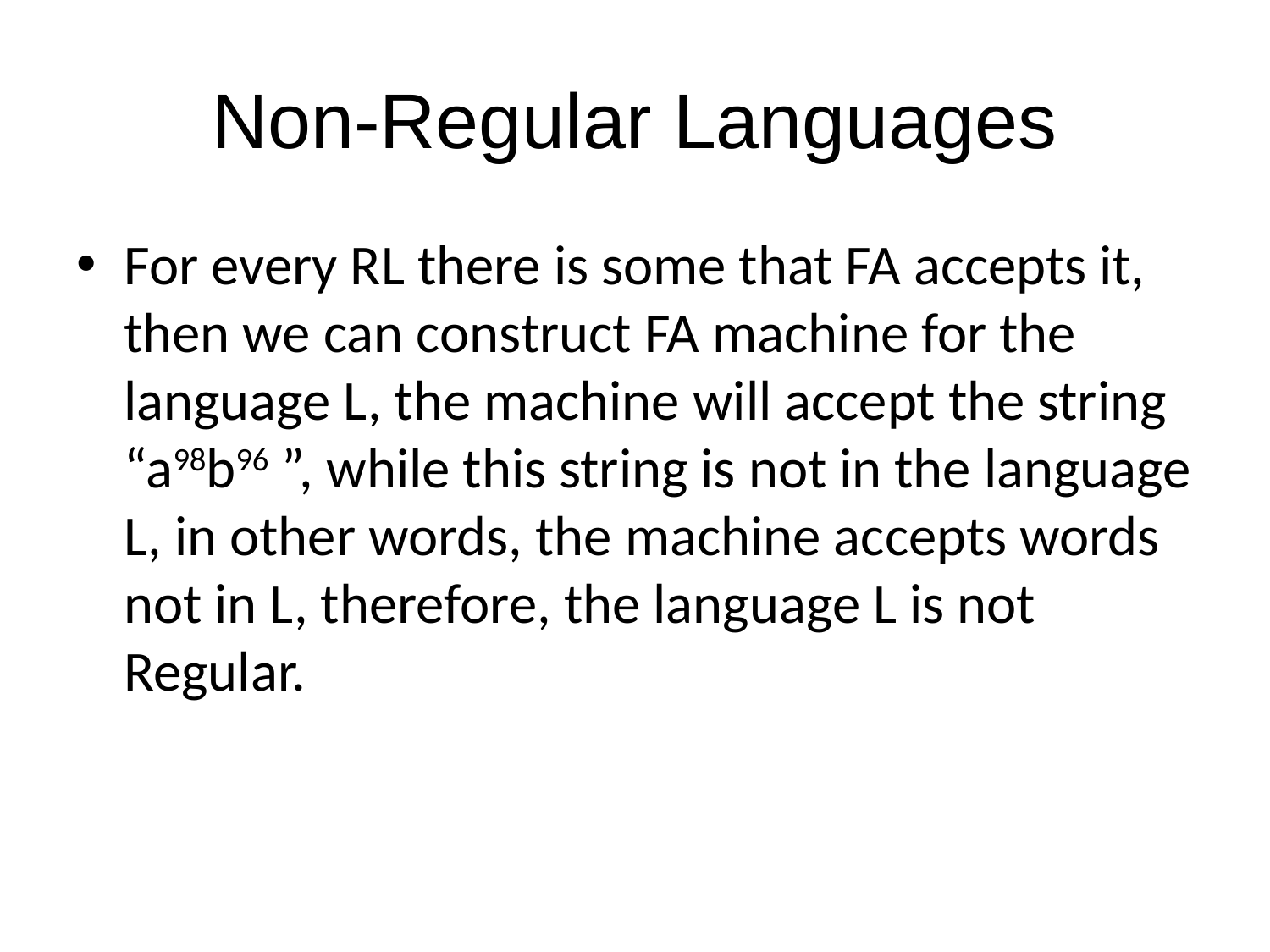

# Non-Regular Languages
For every RL there is some that FA accepts it, then we can construct FA machine for the language L, the machine will accept the string “a98b96 ”, while this string is not in the language L, in other words, the machine accepts words not in L, therefore, the language L is not Regular.